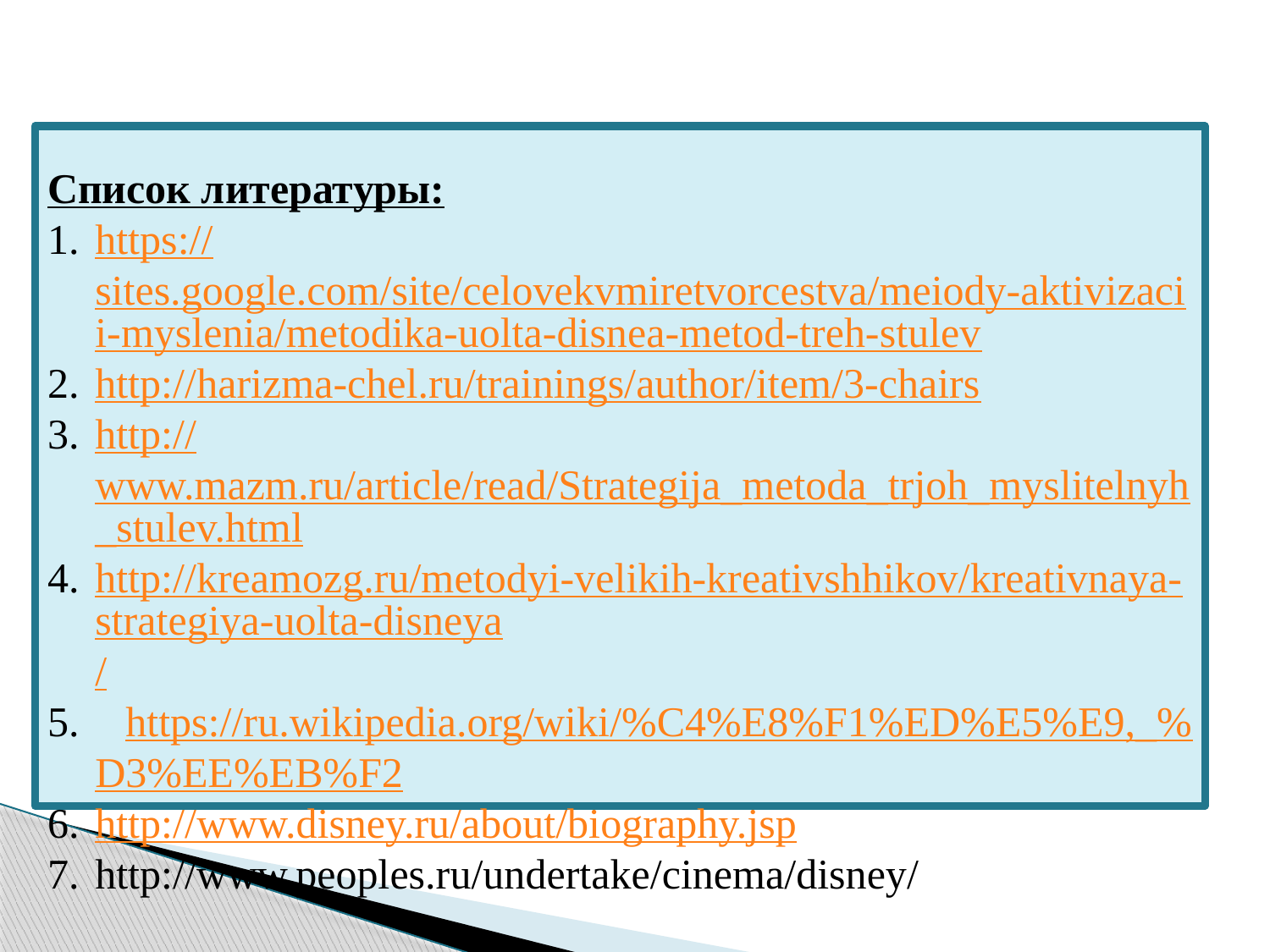

Список литературы:
https://sites.google.com/site/celovekvmiretvorcestva/meiody-aktivizacii-myslenia/metodika-uolta-disnea-metod-treh-stulev
http://harizma-chel.ru/trainings/author/item/3-chairs
http://www.mazm.ru/article/read/Strategija_metoda_trjoh_myslitelnyh_stulev.html
http://kreamozg.ru/metodyi-velikih-kreativshhikov/kreativnaya-strategiya-uolta-disneya/
  https://ru.wikipedia.org/wiki/%C4%E8%F1%ED%E5%E9,_%D3%EE%EB%F2
http://www.disney.ru/about/biography.jsp
http://www.peoples.ru/undertake/cinema/disney/